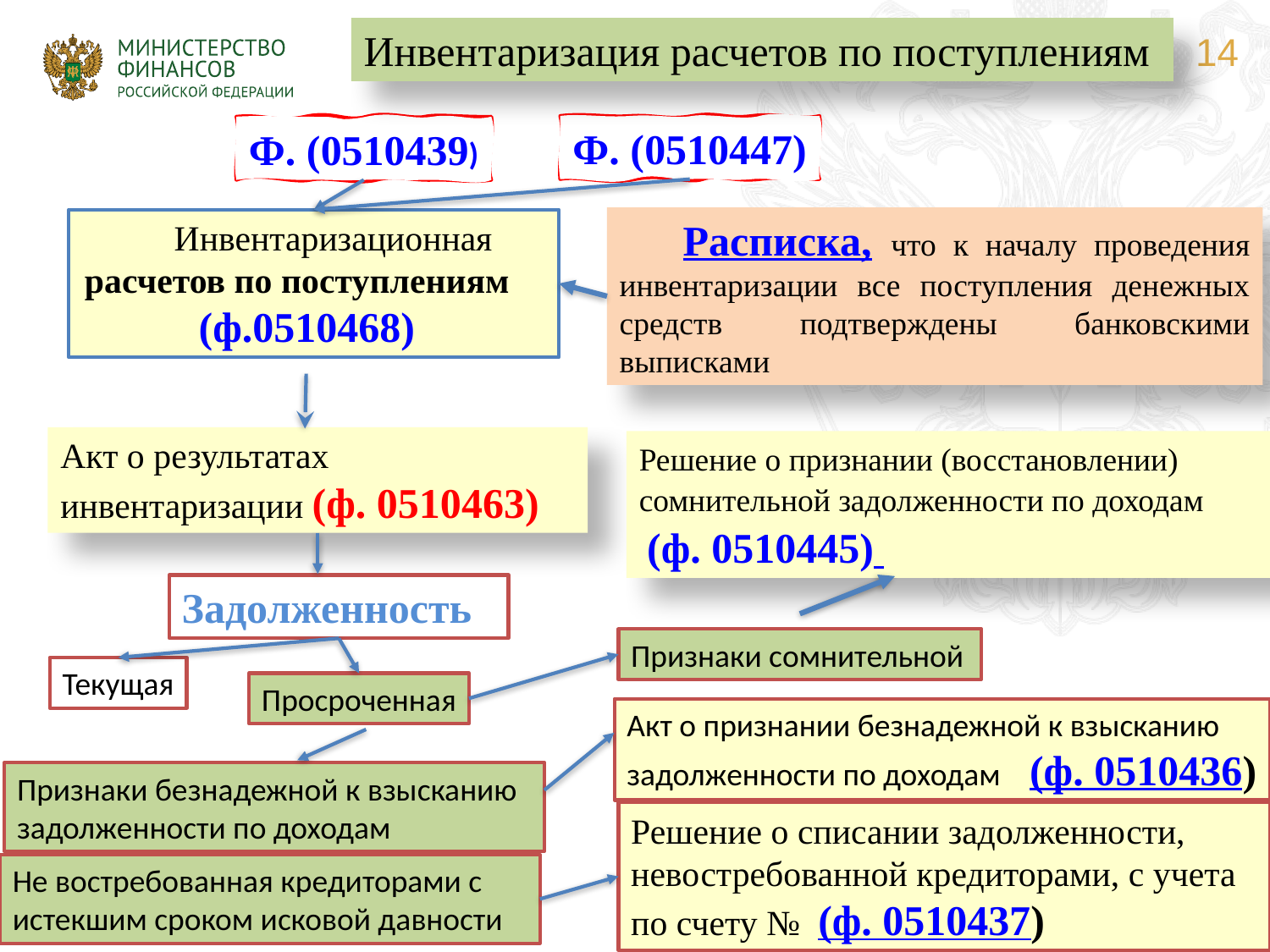

Инвентаризация расчетов по поступлениям
Ф. (0510447)
Ф. (0510439)
Расписка, что к началу проведения инвентаризации все поступления денежных средств подтверждены банковскими выписками
Инвентаризационная расчетов по поступлениям  (ф.0510468)
Акт о результатах инвентаризации (ф. 0510463)
Решение о признании (восстановлении) сомнительной задолженности по доходам
 (ф. 0510445)
Задолженность
Признаки сомнительной
Текущая
Просроченная
Акт о признании безнадежной к взысканию задолженности по доходам    (ф. 0510436)
Признаки безнадежной к взысканию задолженности по доходам
Решение о списании задолженности, невостребованной кредиторами, с учета по счету №  (ф. 0510437)
Не востребованная кредиторами с истекшим сроком исковой давности